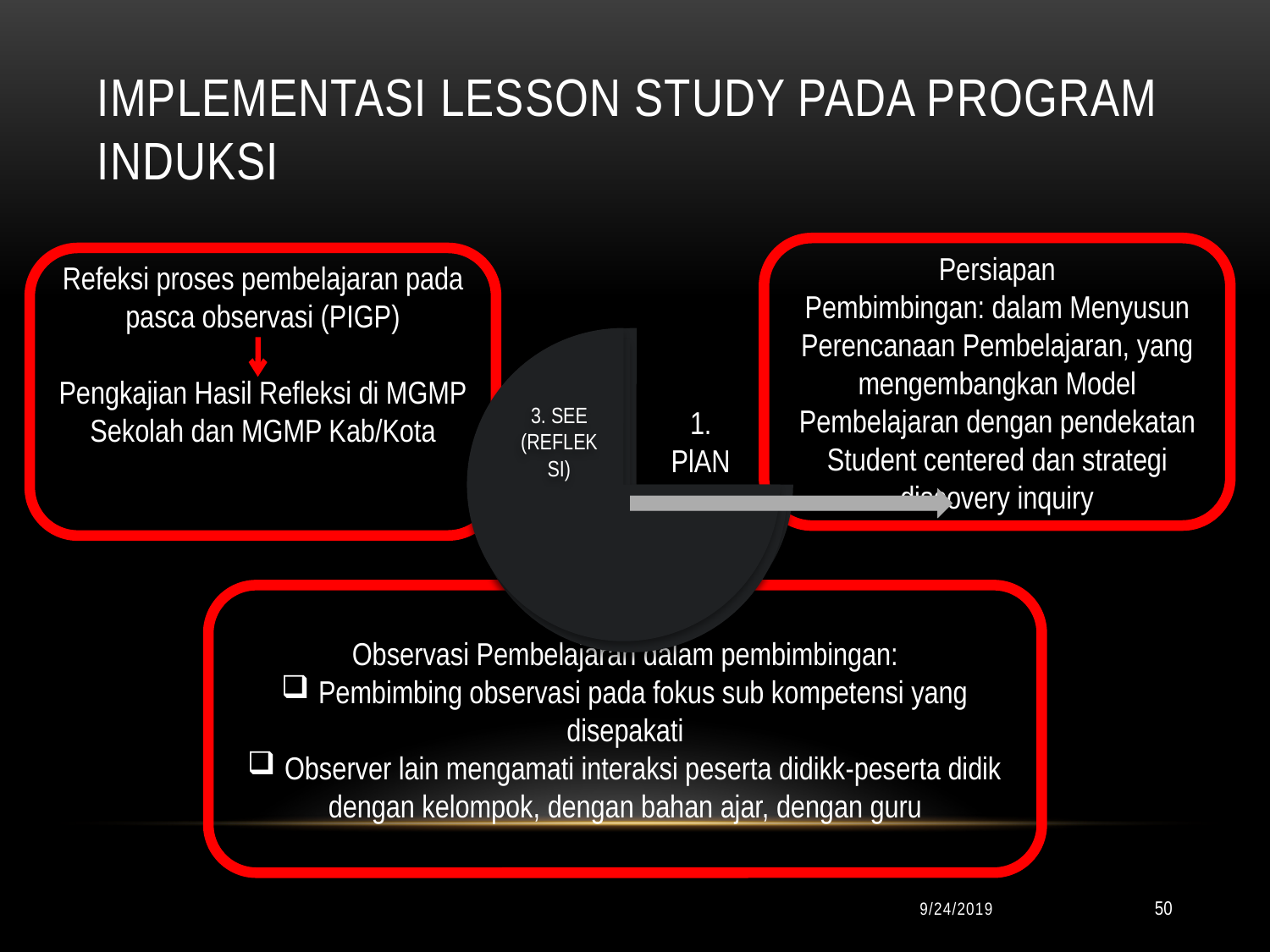

# IMPLEMENTASI lesson study pada program induksi
Persiapan
Pembimbingan: dalam Menyusun Perencanaan Pembelajaran, yang mengembangkan Model Pembelajaran dengan pendekatan Student centered dan strategi discovery inquiry
Refeksi proses pembelajaran pada pasca observasi (PIGP)

Pengkajian Hasil Refleksi di MGMP Sekolah dan MGMP Kab/Kota

1. PlAN
2. D0
3. SEE (REFLEKSI)
Observasi Pembelajaran dalam pembimbingan:
 Pembimbing observasi pada fokus sub kompetensi yang disepakati
 Observer lain mengamati interaksi peserta didikk-peserta didik dengan kelompok, dengan bahan ajar, dengan guru
9/24/2019
50